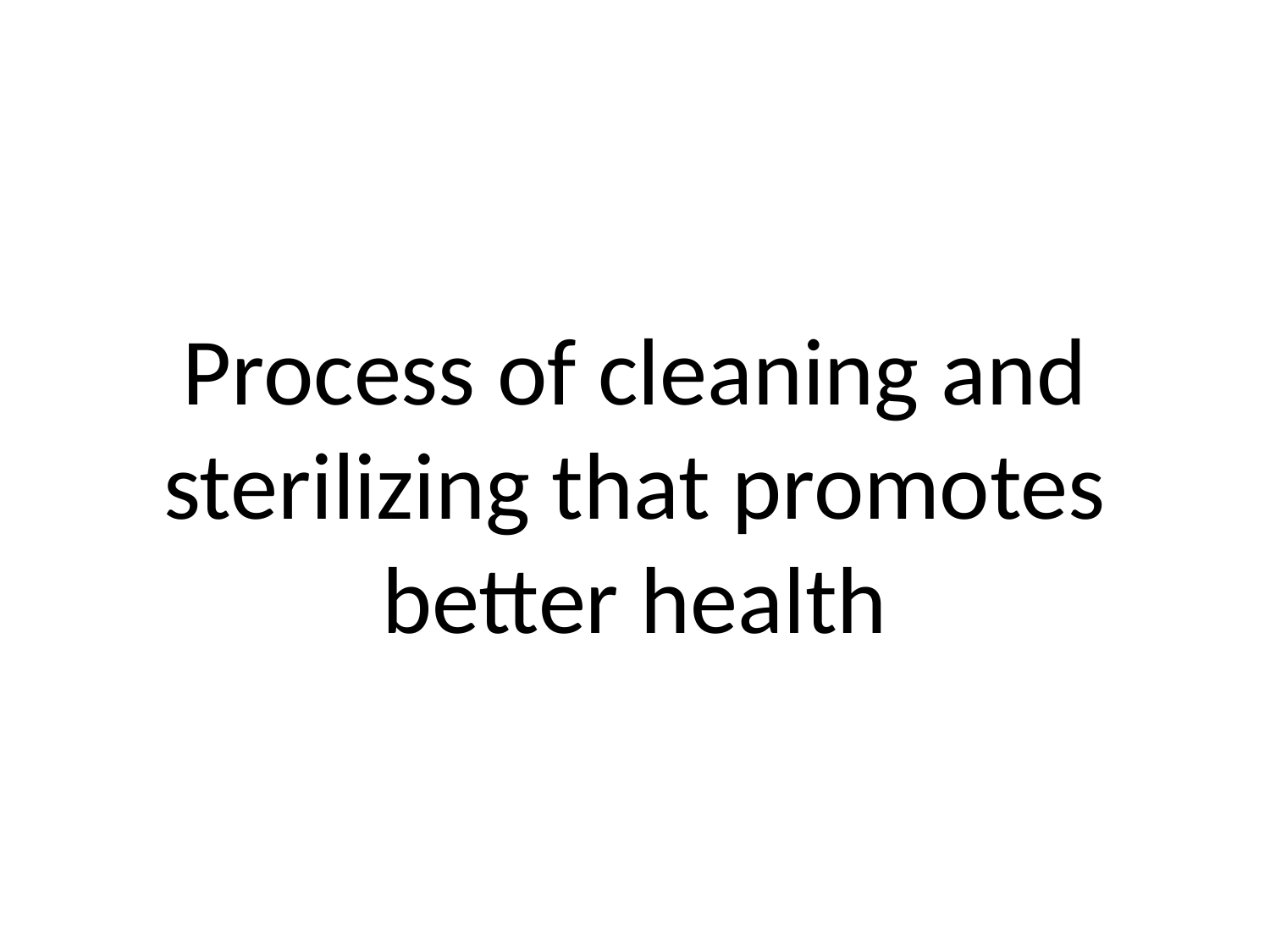

# Process of cleaning and sterilizing that promotes better health